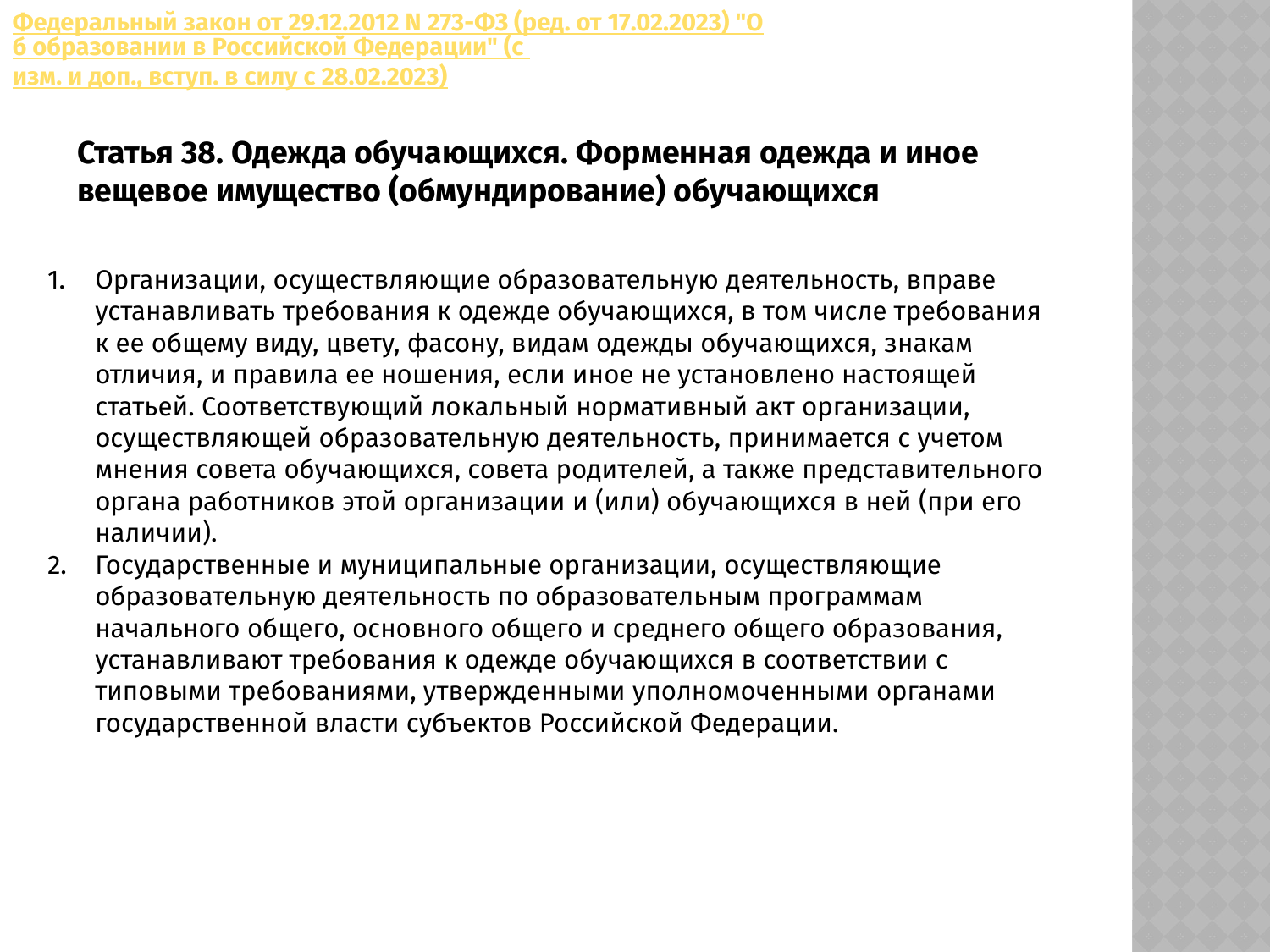

Федеральный закон от 29.12.2012 N 273-ФЗ (ред. от 17.02.2023) "Об образовании в Российской Федерации" (с изм. и доп., вступ. в силу с 28.02.2023)
Статья 38. Одежда обучающихся. Форменная одежда и иное вещевое имущество (обмундирование) обучающихся

Организации, осуществляющие образовательную деятельность, вправе устанавливать требования к одежде обучающихся, в том числе требования к ее общему виду, цвету, фасону, видам одежды обучающихся, знакам отличия, и правила ее ношения, если иное не установлено настоящей статьей. Соответствующий локальный нормативный акт организации, осуществляющей образовательную деятельность, принимается с учетом мнения совета обучающихся, совета родителей, а также представительного органа работников этой организации и (или) обучающихся в ней (при его наличии).
Государственные и муниципальные организации, осуществляющие образовательную деятельность по образовательным программам начального общего, основного общего и среднего общего образования, устанавливают требования к одежде обучающихся в соответствии с типовыми требованиями, утвержденными уполномоченными органами государственной власти субъектов Российской Федерации.